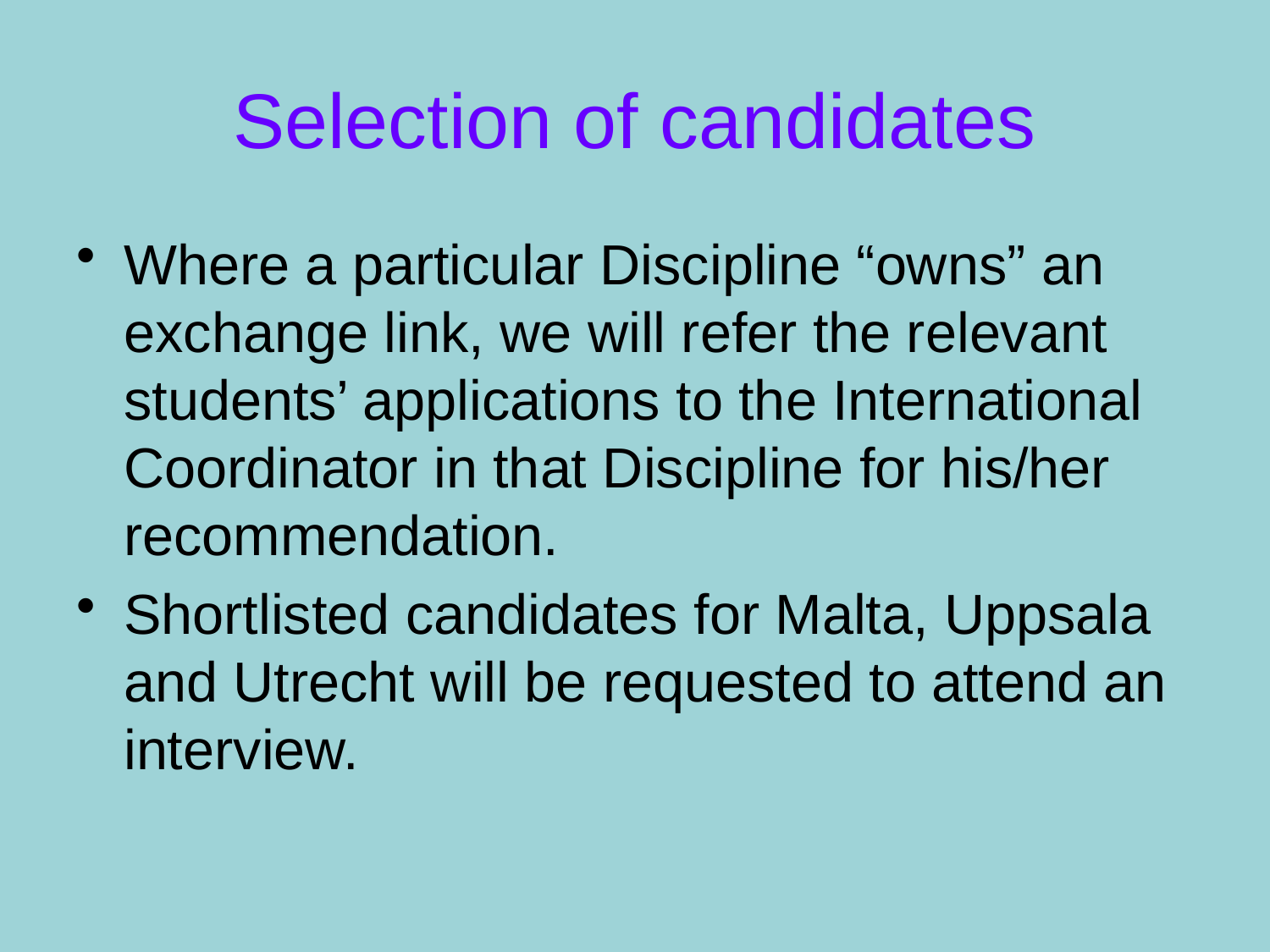

# Selection of candidates
Where a particular Discipline “owns” an exchange link, we will refer the relevant students’ applications to the International Coordinator in that Discipline for his/her recommendation.
Shortlisted candidates for Malta, Uppsala and Utrecht will be requested to attend an interview.